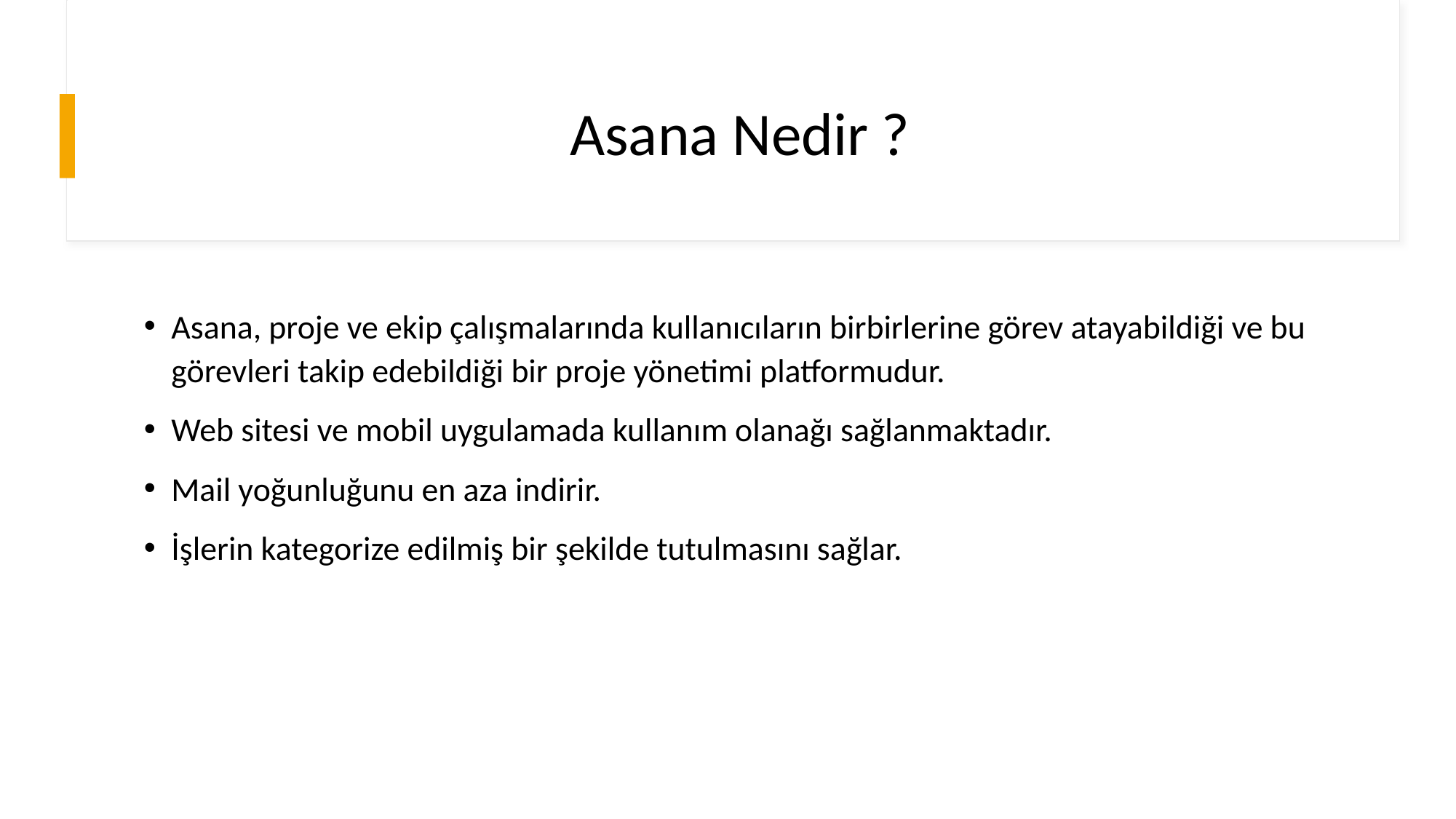

# Asana Nedir ?
Asana, proje ve ekip çalışmalarında kullanıcıların birbirlerine görev atayabildiği ve bu görevleri takip edebildiği bir proje yönetimi platformudur.
Web sitesi ve mobil uygulamada kullanım olanağı sağlanmaktadır.
Mail yoğunluğunu en aza indirir.
İşlerin kategorize edilmiş bir şekilde tutulmasını sağlar.